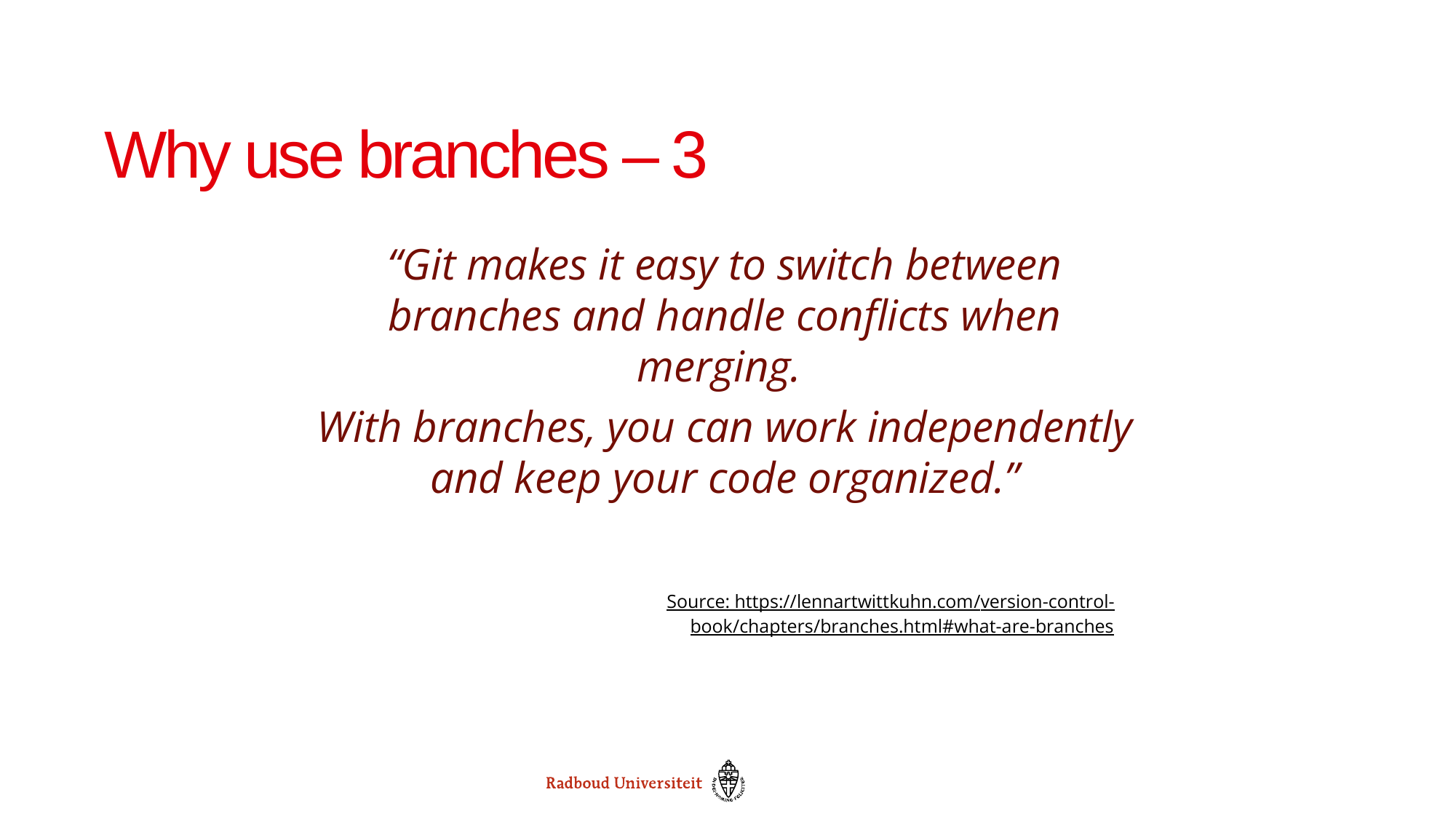

# Why use branches – 3
“Git makes it easy to switch between branches and handle conflicts when merging.
With branches, you can work independently and keep your code organized.”
Source: https://lennartwittkuhn.com/version-control-book/chapters/branches.html#what-are-branches